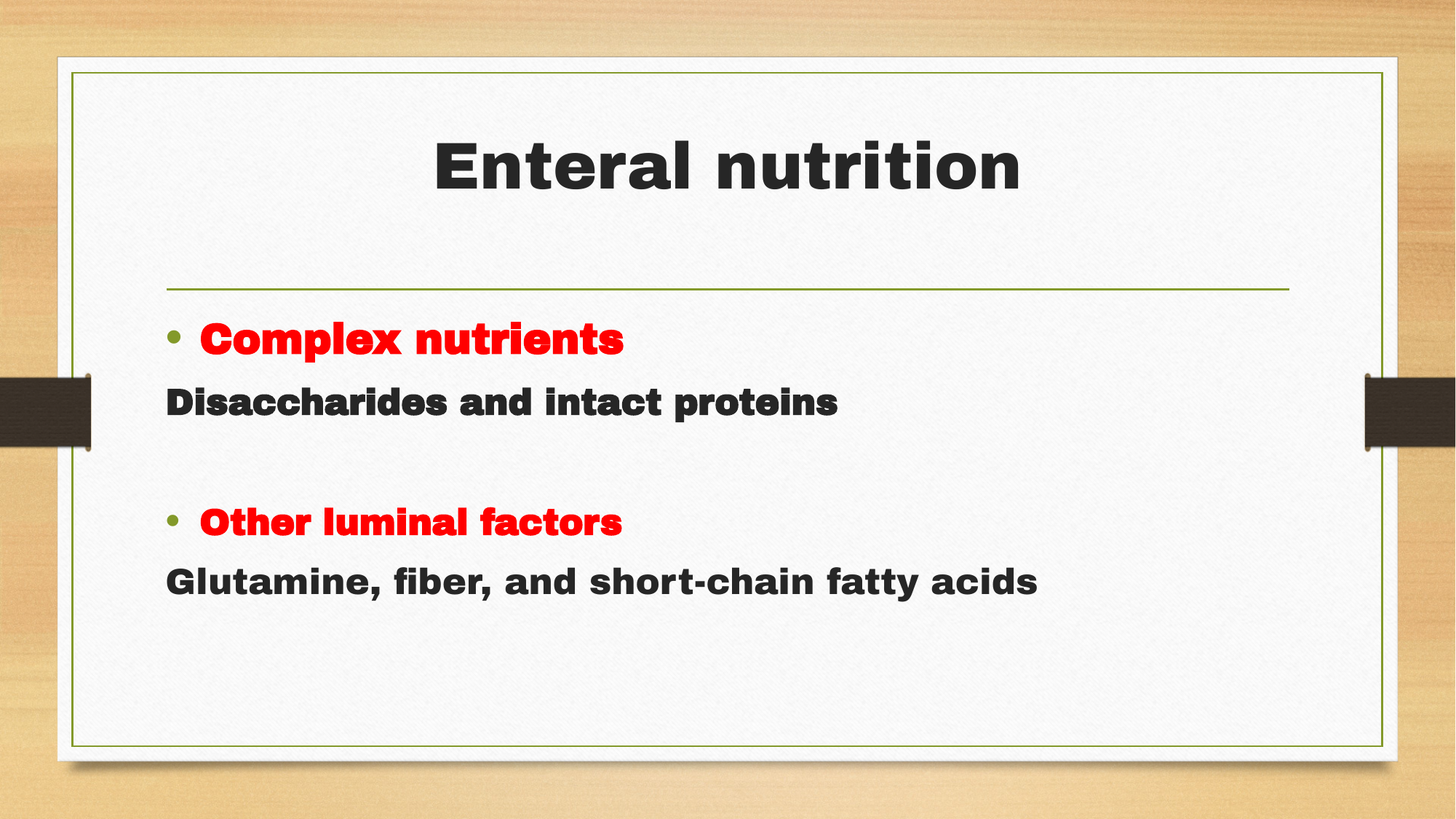

# Enteral nutrition
Complex nutrients
Disaccharides and intact proteins

Other luminal factors
Glutamine, fiber, and short-chain fatty acids